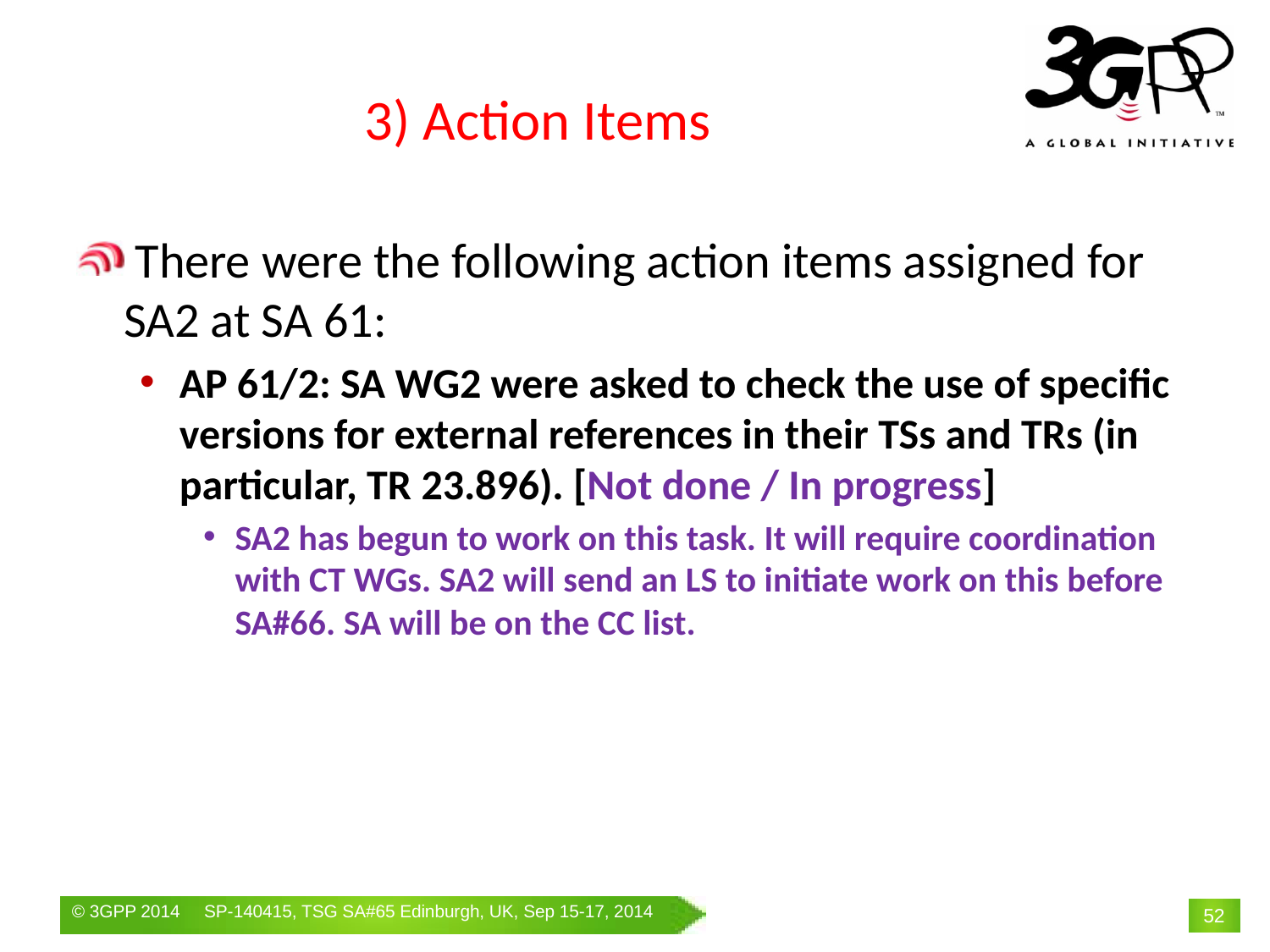

# 3) Action Items
 There were the following action items assigned for SA2 at SA 61:
AP 61/2: SA WG2 were asked to check the use of specific versions for external references in their TSs and TRs (in particular, TR 23.896). [Not done / In progress]
SA2 has begun to work on this task. It will require coordination with CT WGs. SA2 will send an LS to initiate work on this before SA#66. SA will be on the CC list.